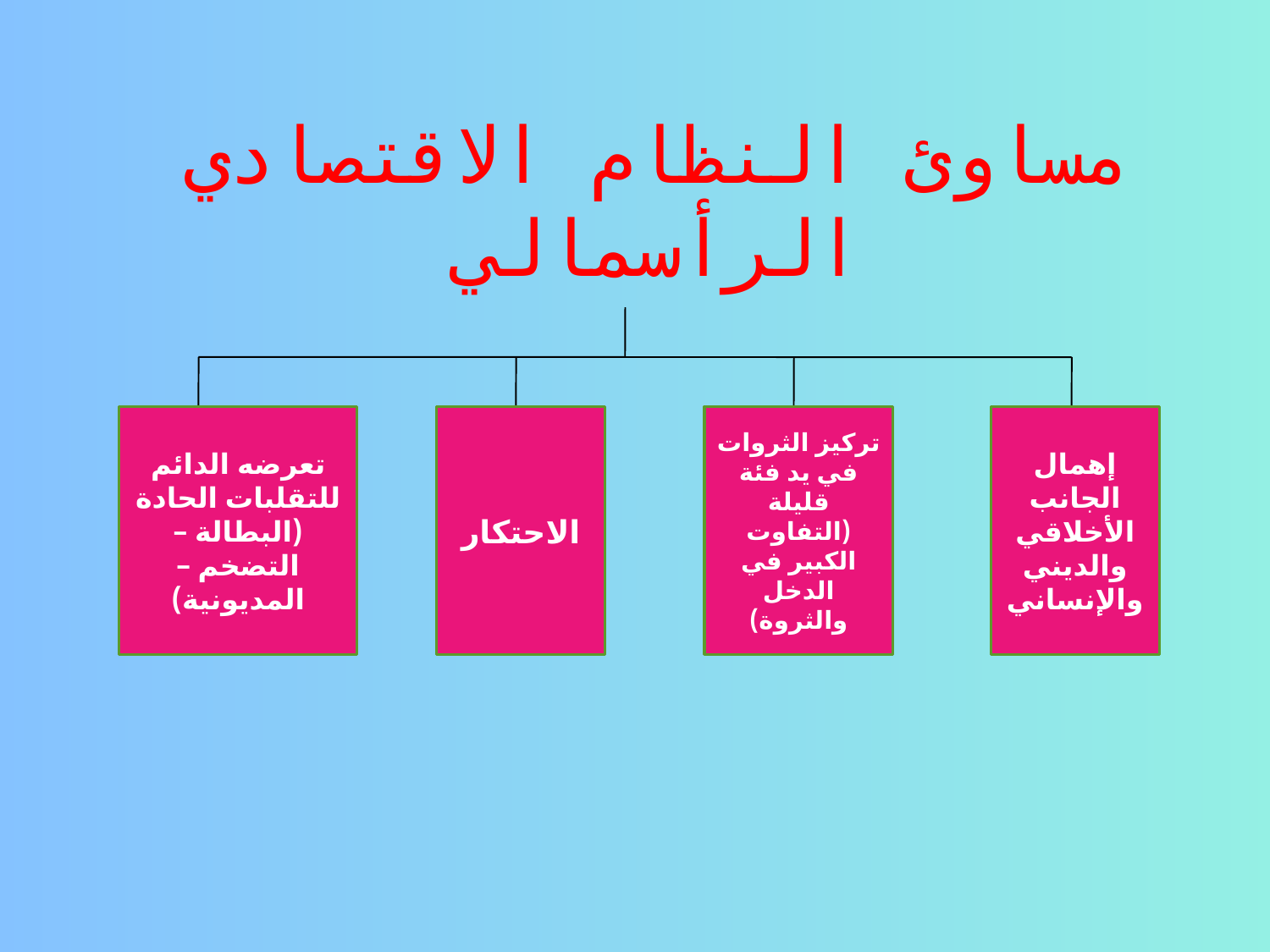

# مساوئ النظام الاقتصادي الرأسمالي
تعرضه الدائم للتقلبات الحادة
(البطالة – التضخم – المديونية)
الاحتكار
تركيز الثروات في يد فئة قليلة (التفاوت الكبير في الدخل والثروة)
إهمال الجانب الأخلاقي والديني والإنساني